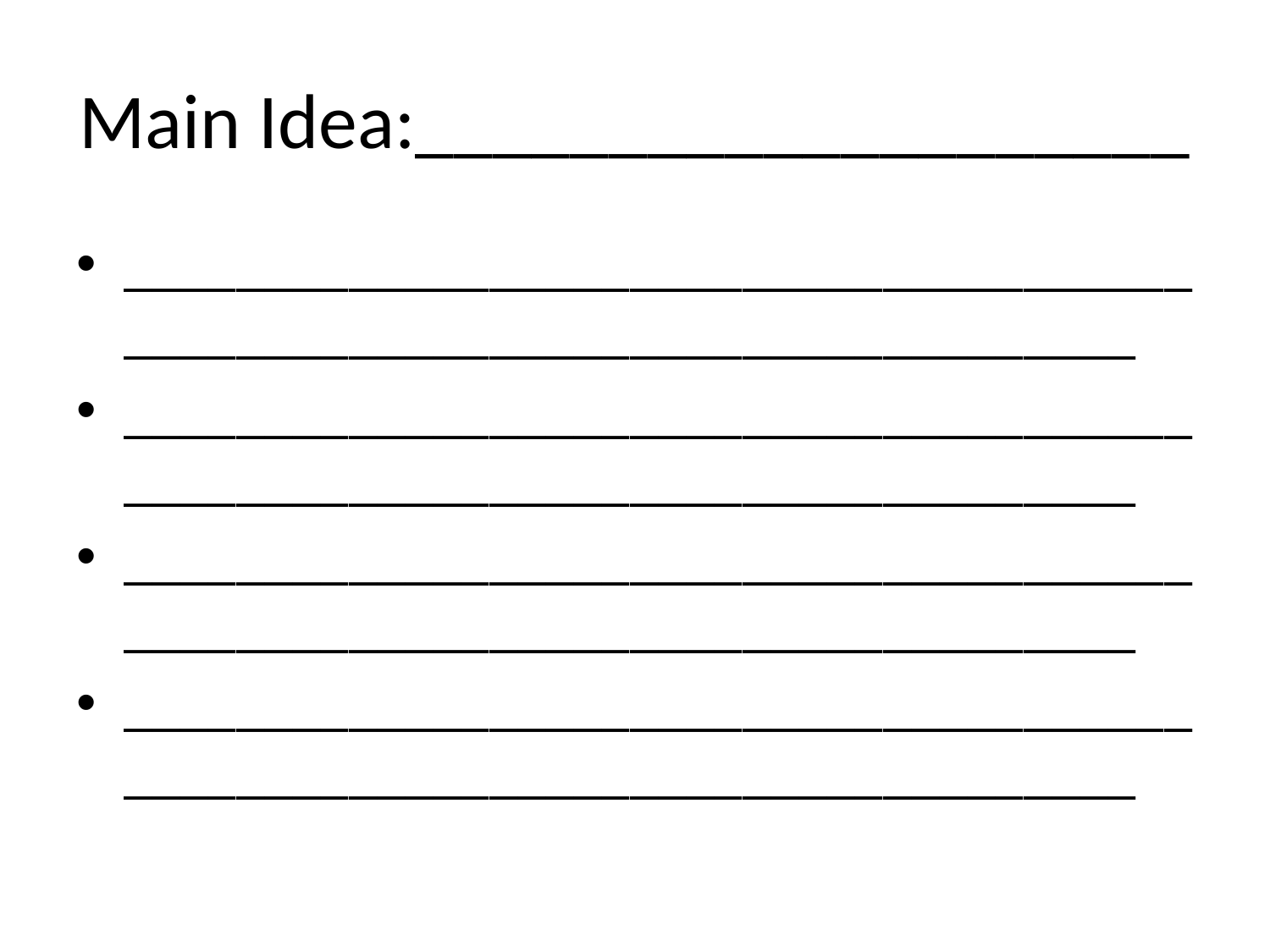

# Main Idea:____________________
__________________________________________________________________________
__________________________________________________________________________
__________________________________________________________________________
__________________________________________________________________________